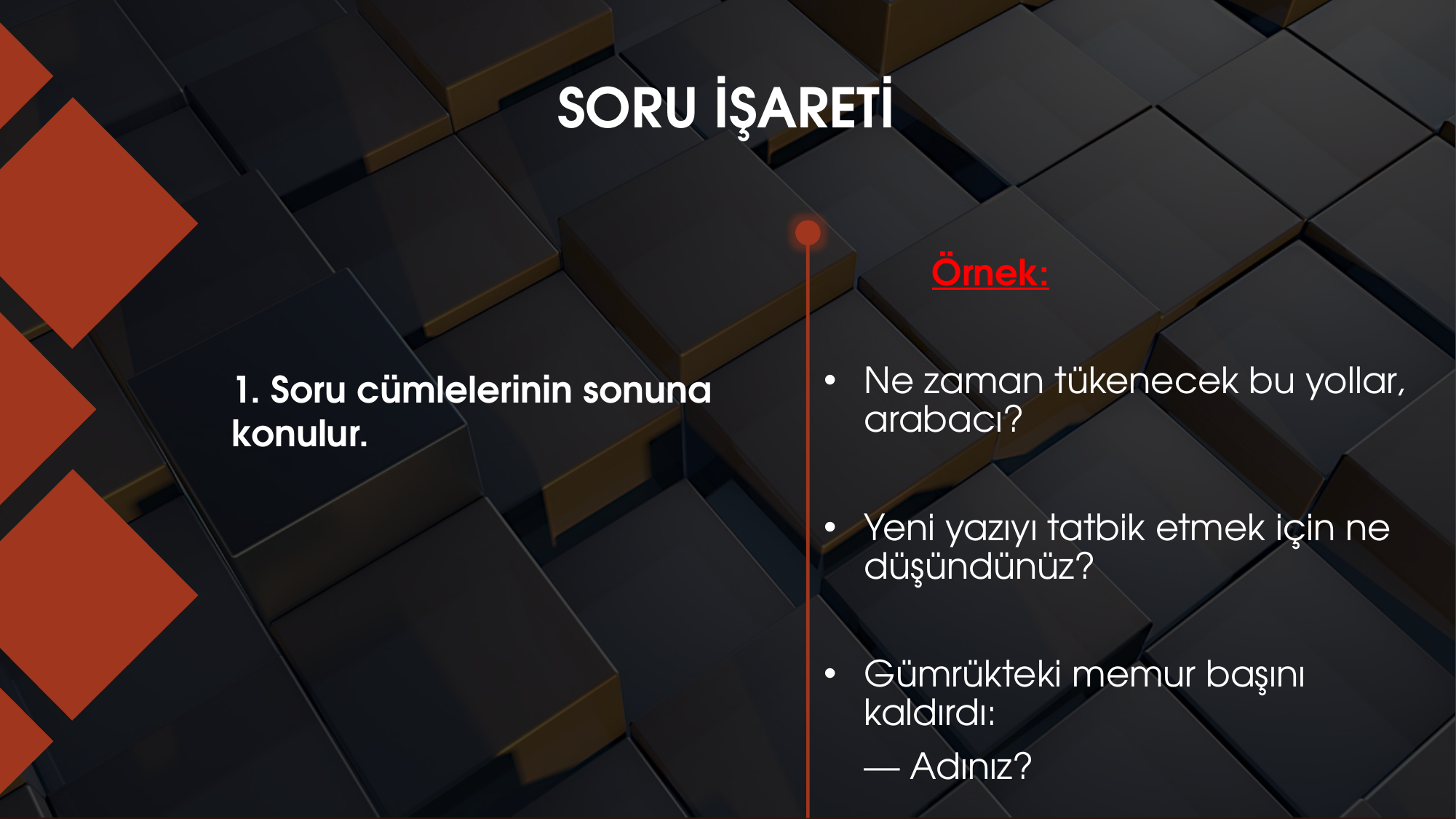

# SORU İŞARETİ

	Örnek:

Ne zaman tükenecek bu yollar, arabacı?

Yeni yazıyı tatbik etmek için ne düşündünüz?

Gümrükteki memur başını kaldırdı:
    — Adınız?

1. Soru cümlelerinin sonuna konulur.